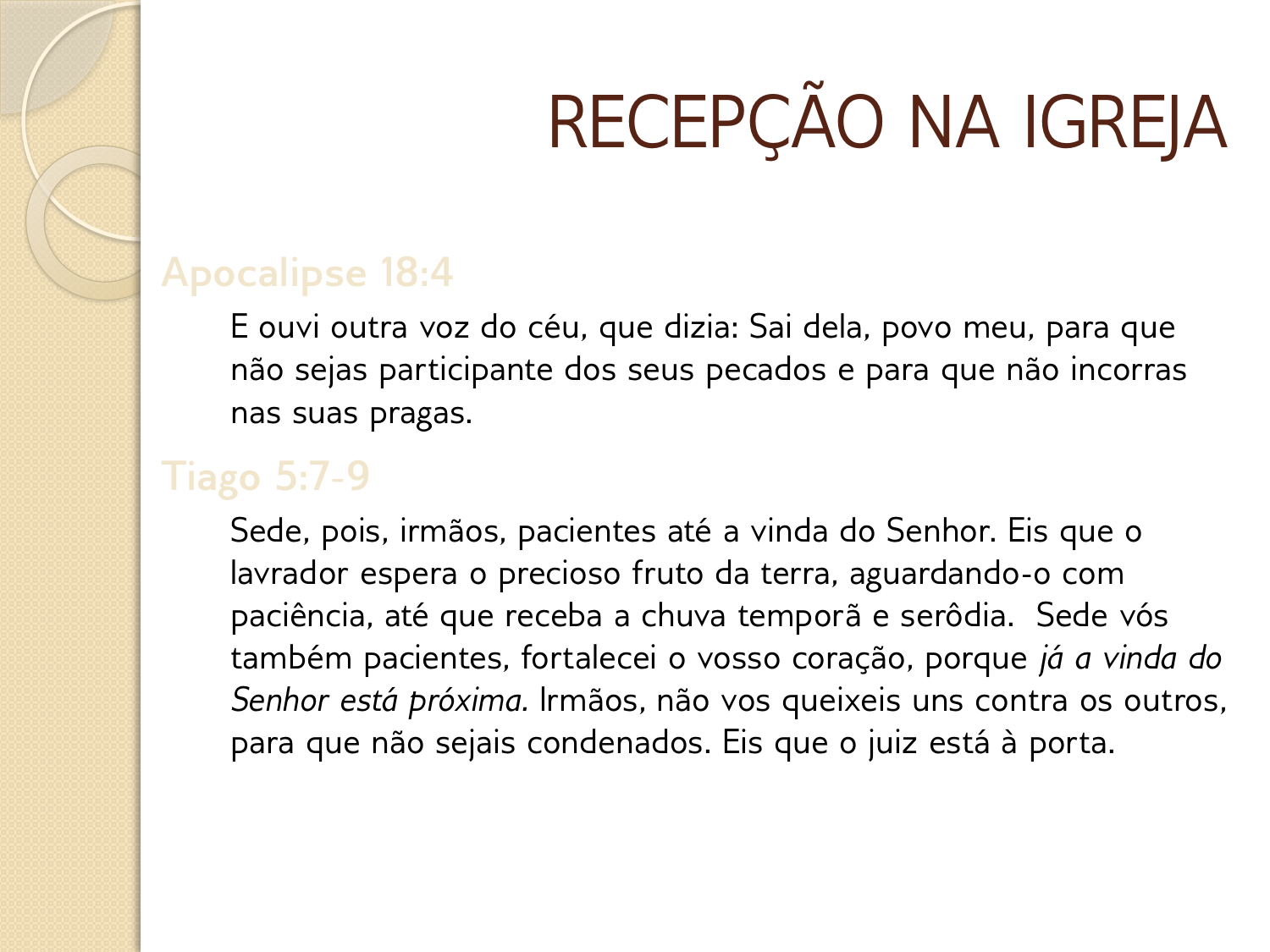

# RECEPÇÃO NA IGREJA
Apocalipse 18:4
E ouvi outra voz do céu, que dizia: Sai dela, povo meu, para que não sejas participante dos seus pecados e para que não incorras nas suas pragas.

Tiago 5:7-9
Sede, pois, irmãos, pacientes até a vinda do Senhor. Eis que o lavrador espera o precioso fruto da terra, aguardando-o com paciência, até que receba a chuva temporã e serôdia.  Sede vós também pacientes, fortalecei o vosso coração, porque já a vinda do Senhor está próxima. Irmãos, não vos queixeis uns contra os outros, para que não sejais condenados. Eis que o juiz está à porta.